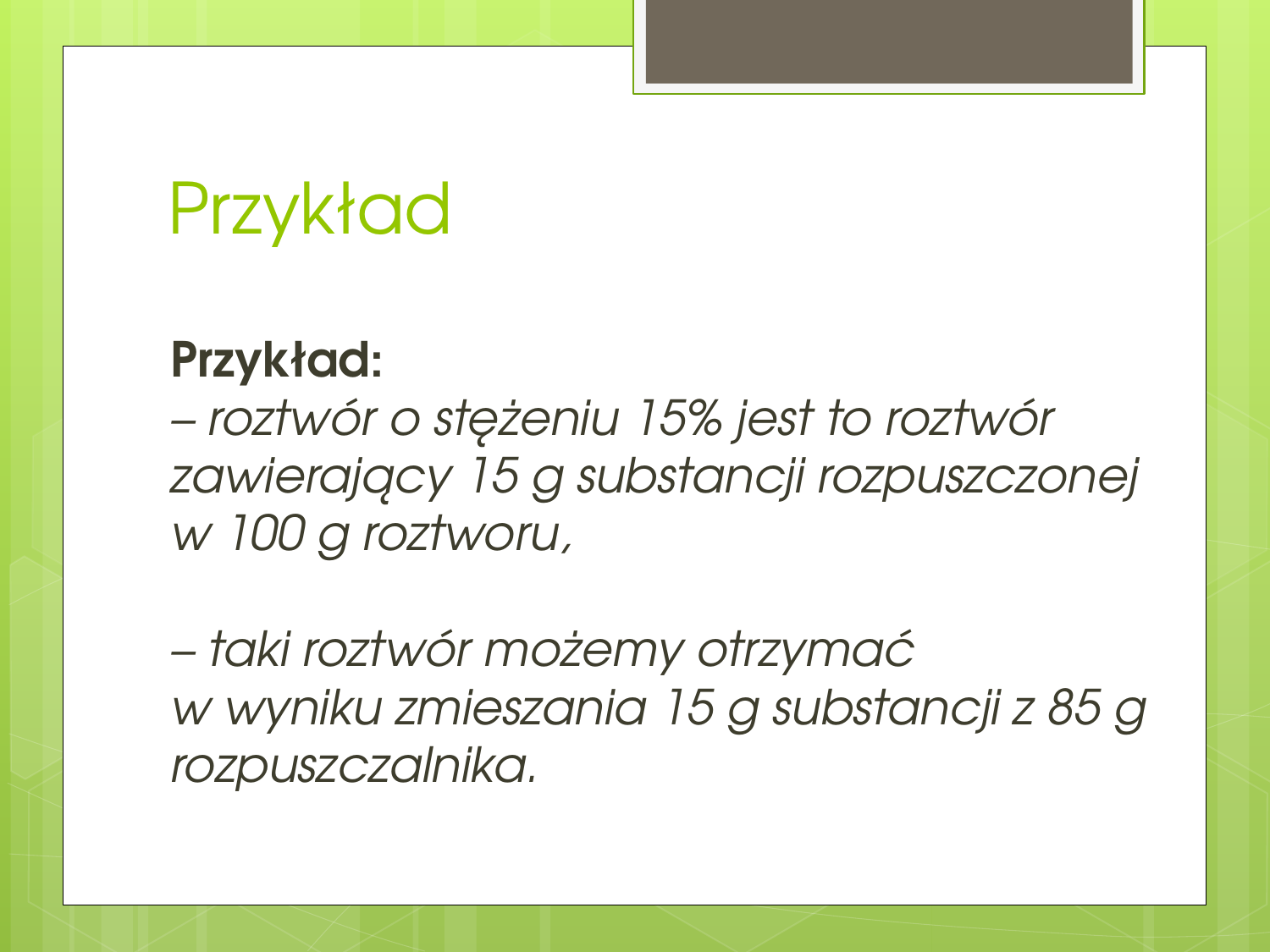

# Przykład
Przykład:
– roztwór o stężeniu 15% jest to roztwór zawierający 15 g substancji rozpuszczonej w 100 g roztworu,
– taki roztwór możemy otrzymać
w wyniku zmieszania 15 g substancji z 85 g rozpuszczalnika.